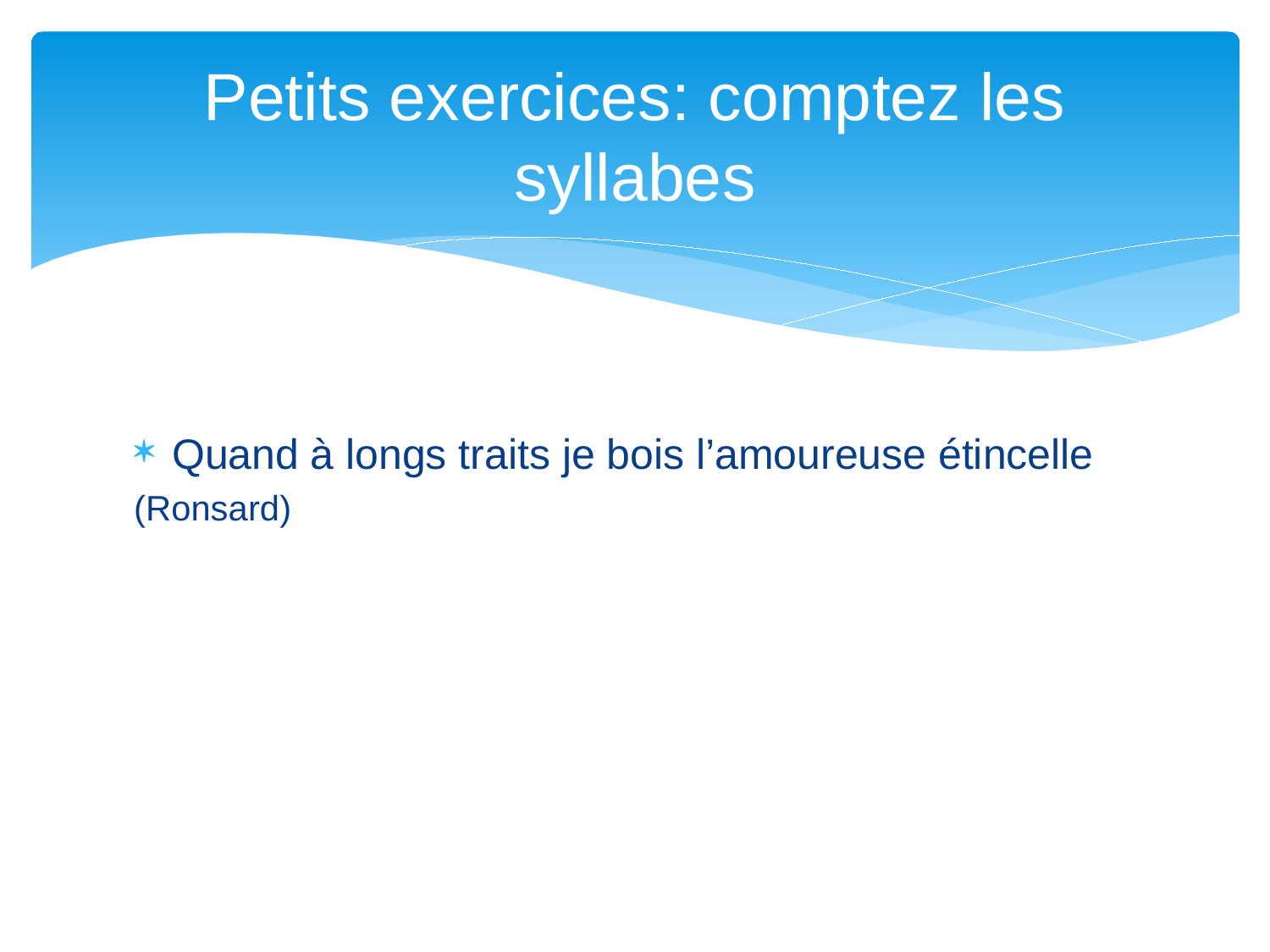

# Petits exercices: comptez les syllabes
Quand à longs traits je bois l’amoureuse étincelle
(Ronsard)